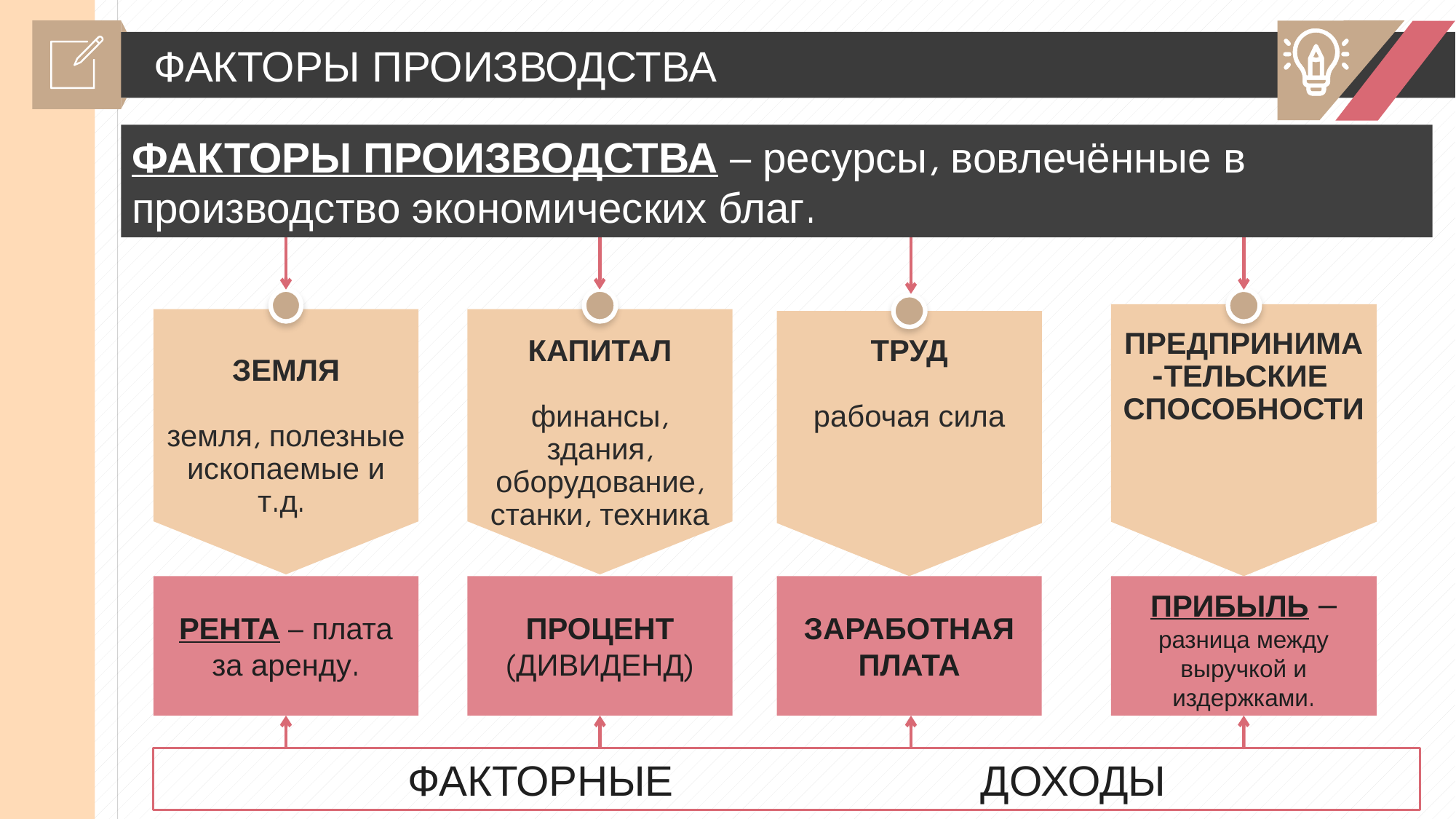

ФАКТОРЫ ПРОИЗВОДСТВА

ФАКТОРЫ ПРОИЗВОДСТВА – ресурсы, вовлечённые в производство экономических благ.

ПРЕДПРИНИМА-ТЕЛЬСКИЕ
СПОСОБНОСТИ

ЗЕМЛЯ

земля, полезные ископаемые и т.д.

КАПИТАЛ

финансы, здания, оборудование, станки, техника
ТРУД

рабочая сила

РЕНТА – плата за аренду.
ПРОЦЕНТ (ДИВИДЕНД)
ЗАРАБОТНАЯ ПЛАТА
ПРИБЫЛЬ – разница между выручкой и издержками.
ФАКТОРНЫЕ                          ДОХОДЫ